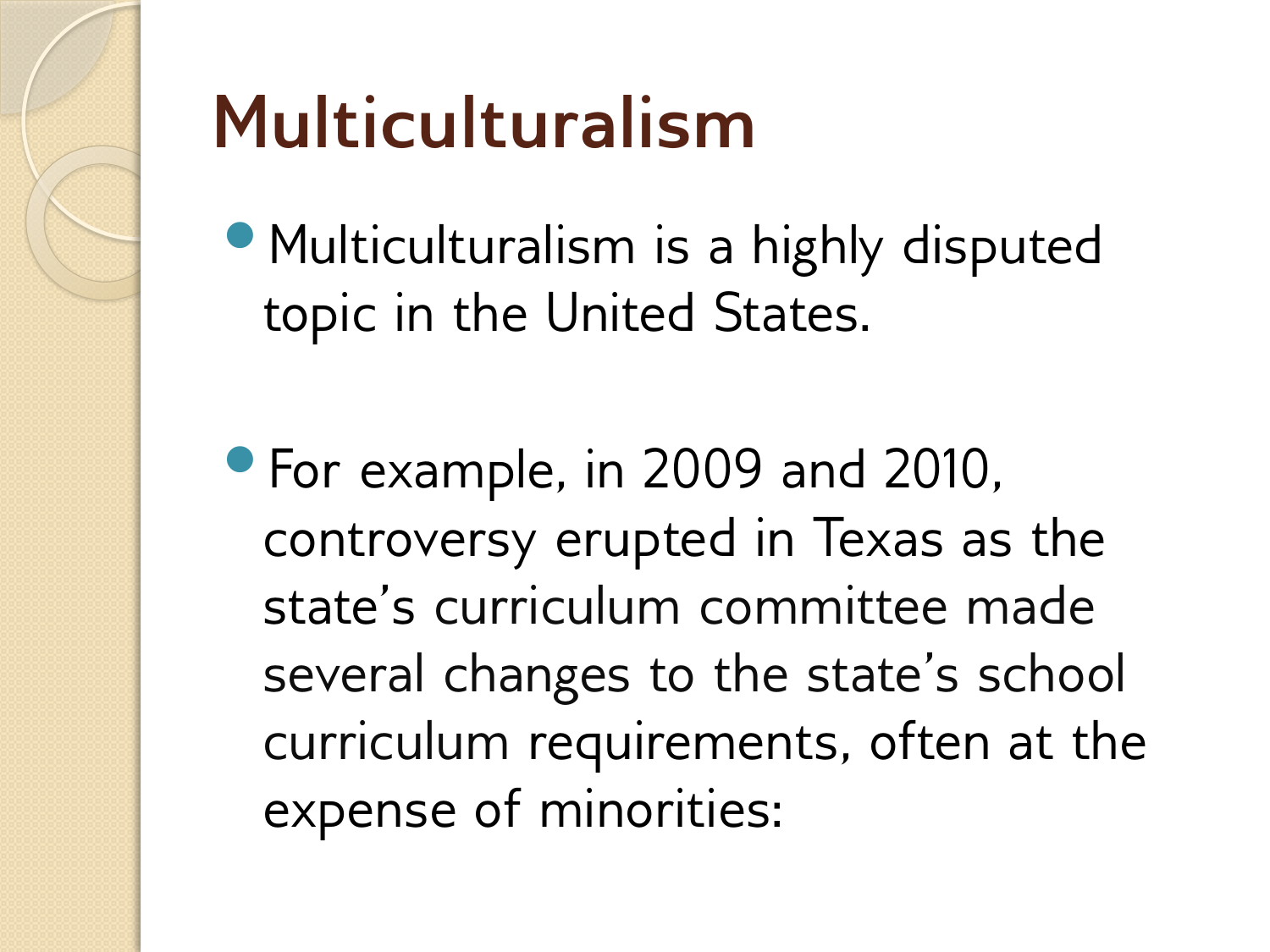

# Multiculturalism
Multiculturalism is a highly disputed topic in the United States.

For example, in 2009 and 2010, controversy erupted in Texas as the state’s curriculum committee made several changes to the state’s school curriculum requirements, often at the expense of minorities: